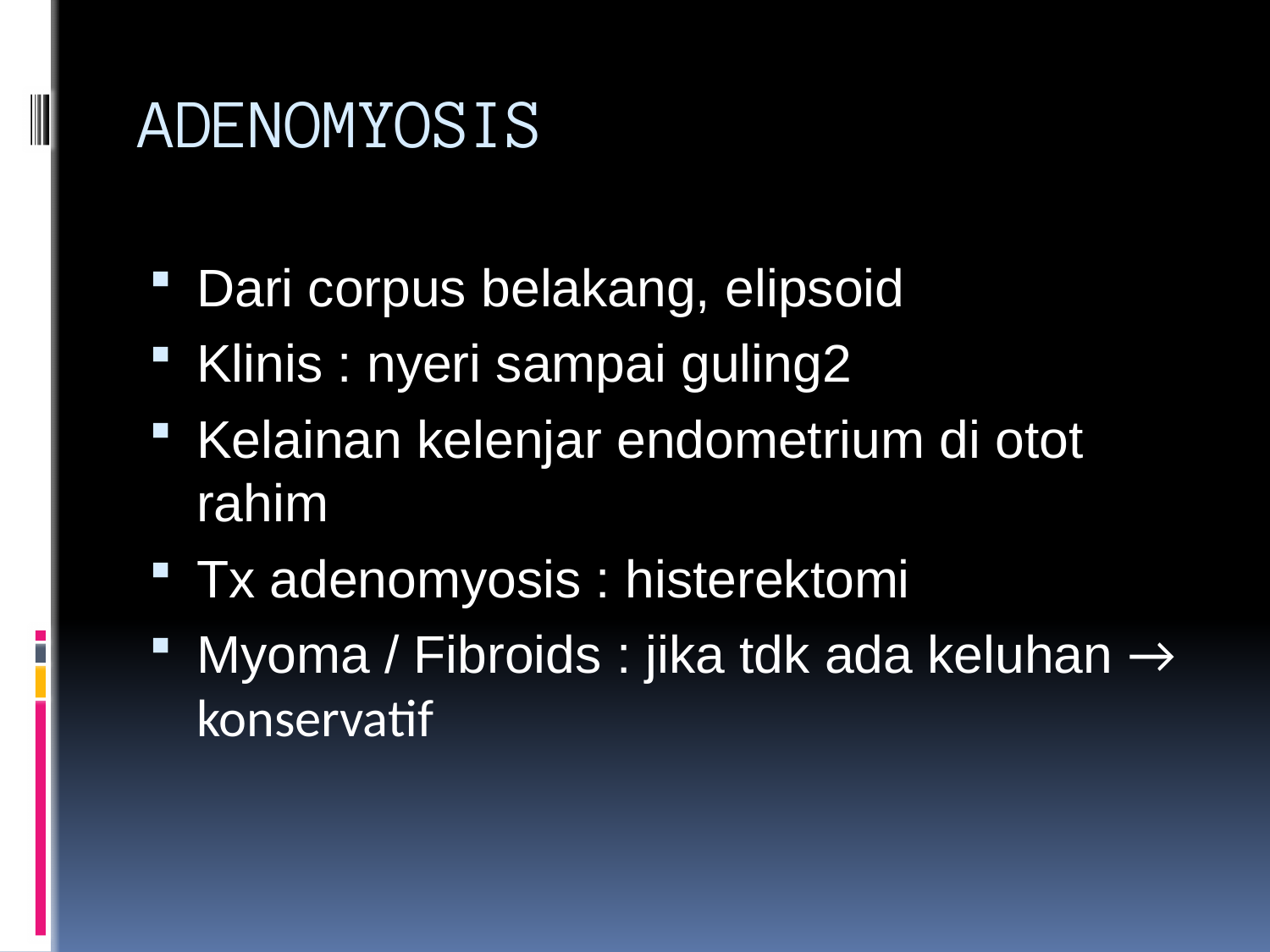

# ADENOMYOSIS
Dari corpus belakang, elipsoid
Klinis : nyeri sampai guling2
Kelainan kelenjar endometrium di otot rahim
Tx adenomyosis : histerektomi
Myoma / Fibroids : jika tdk ada keluhan → konservatif